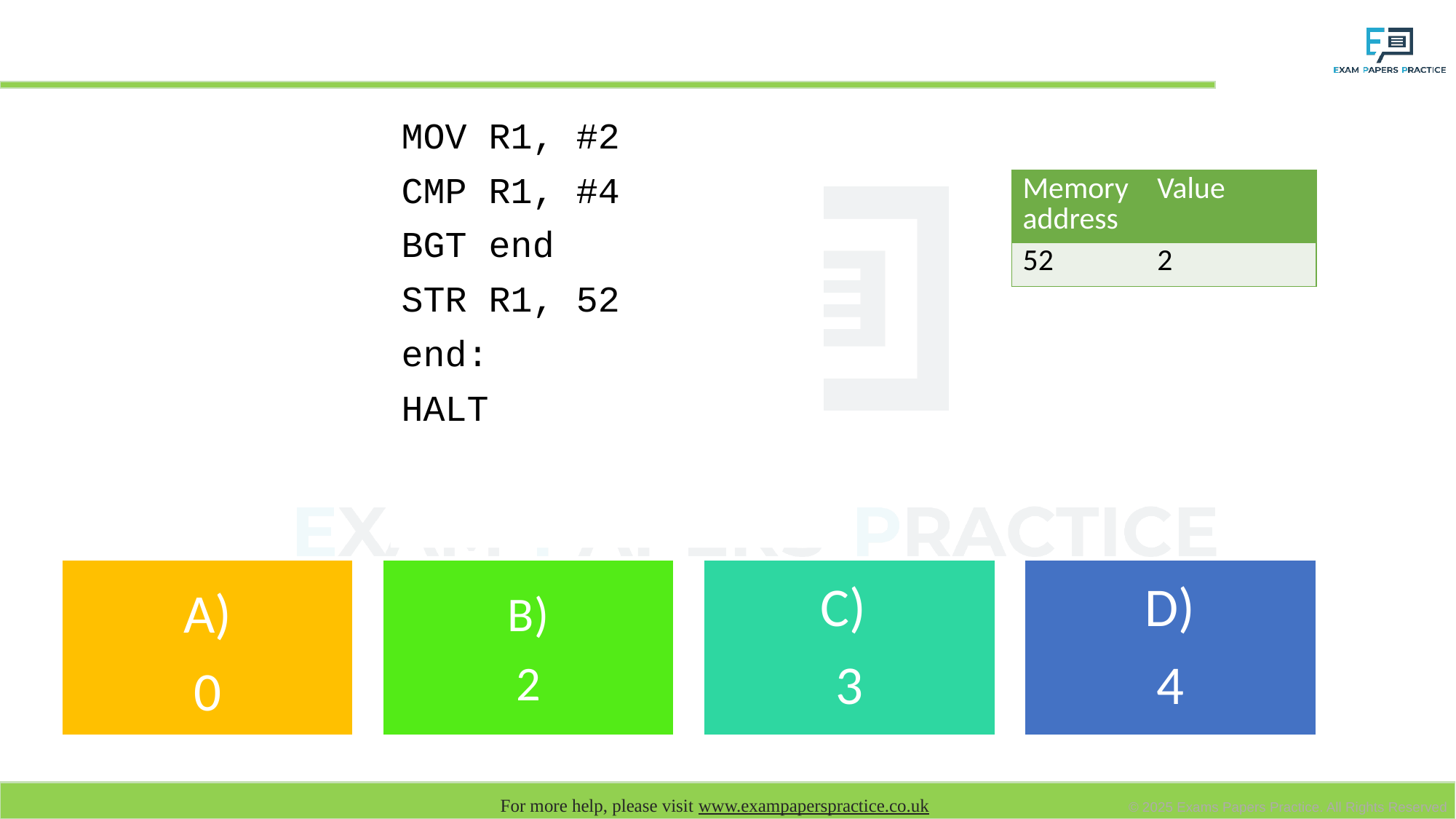

# What value is stored in memory address 52 once the assembly code below has been executed?
MOV R1, #2
CMP R1, #4
BGT end
STR R1, 52
end:
HALT
| Memory address | Value |
| --- | --- |
| 52 | 2 |

A)
0

B)
2

C)
3
D)
4